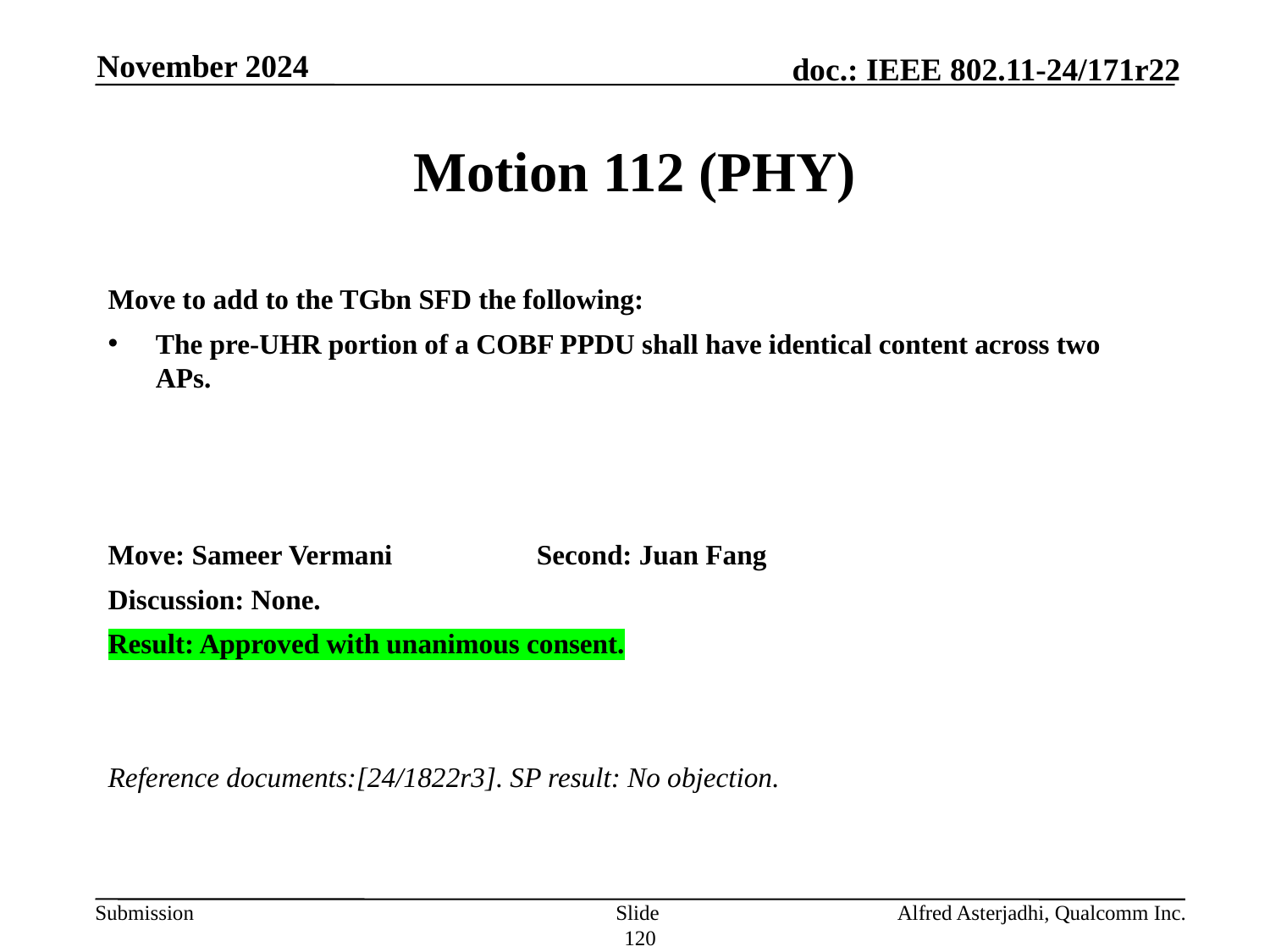

November 2024
# Motion 112 (PHY)
Move to add to the TGbn SFD the following:
The pre-UHR portion of a COBF PPDU shall have identical content across two APs.

Move: Sameer Vermani 		Second: Juan Fang
Discussion: None.
Result: Approved with unanimous consent.

Reference documents:[24/1822r3]. SP result: No objection.

Slide 120
Alfred Asterjadhi, Qualcomm Inc.